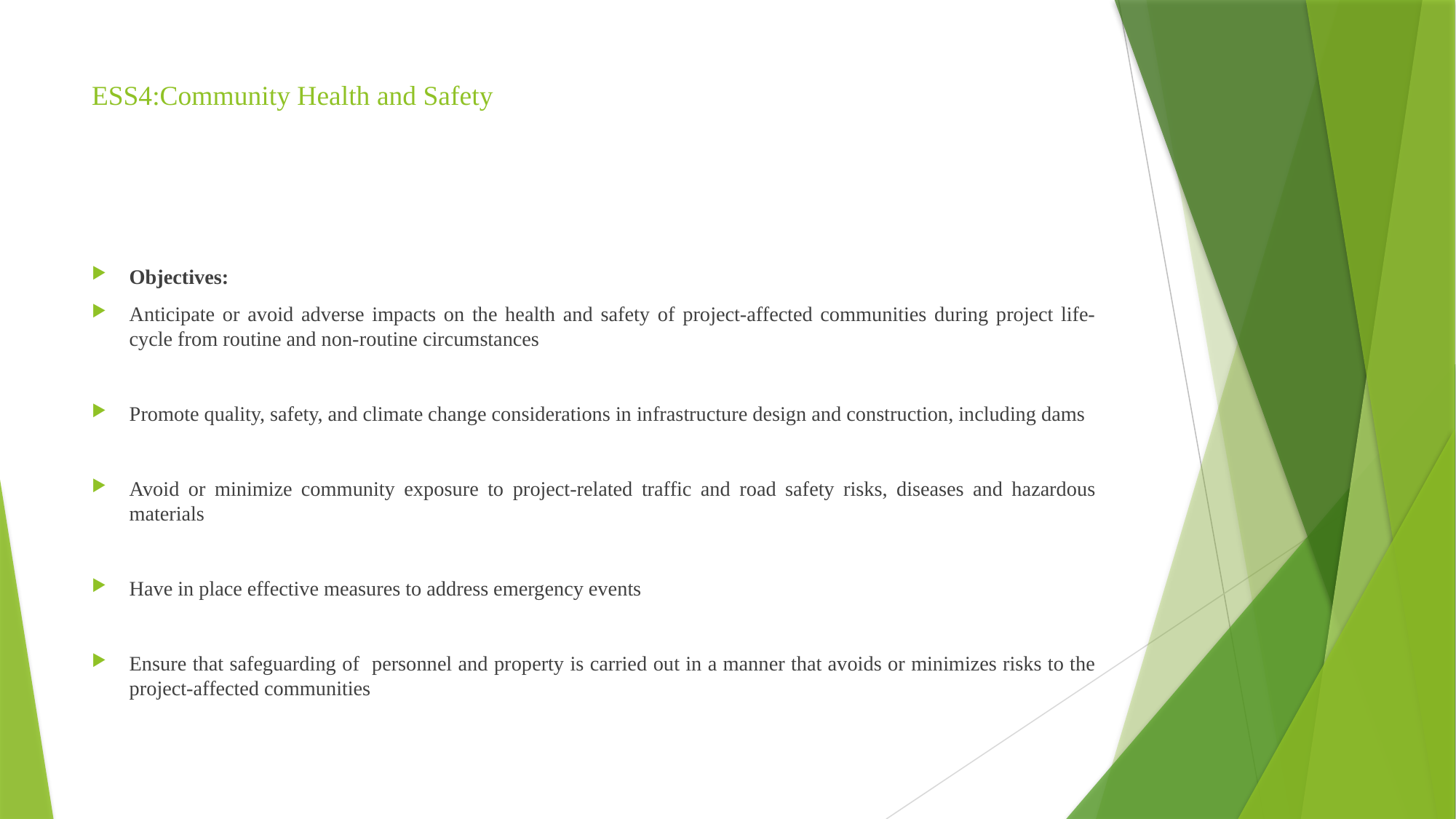

# ESS4:Community Health and Safety
Objectives:
Anticipate or avoid adverse impacts on the health and safety of project-affected communities during project life-cycle from routine and non-routine circumstances

Promote quality, safety, and climate change considerations in infrastructure design and construction, including dams

Avoid or minimize community exposure to project-related traffic and road safety risks, diseases and hazardous materials

Have in place effective measures to address emergency events

Ensure that safeguarding of  personnel and property is carried out in a manner that avoids or minimizes risks to the project-affected communities